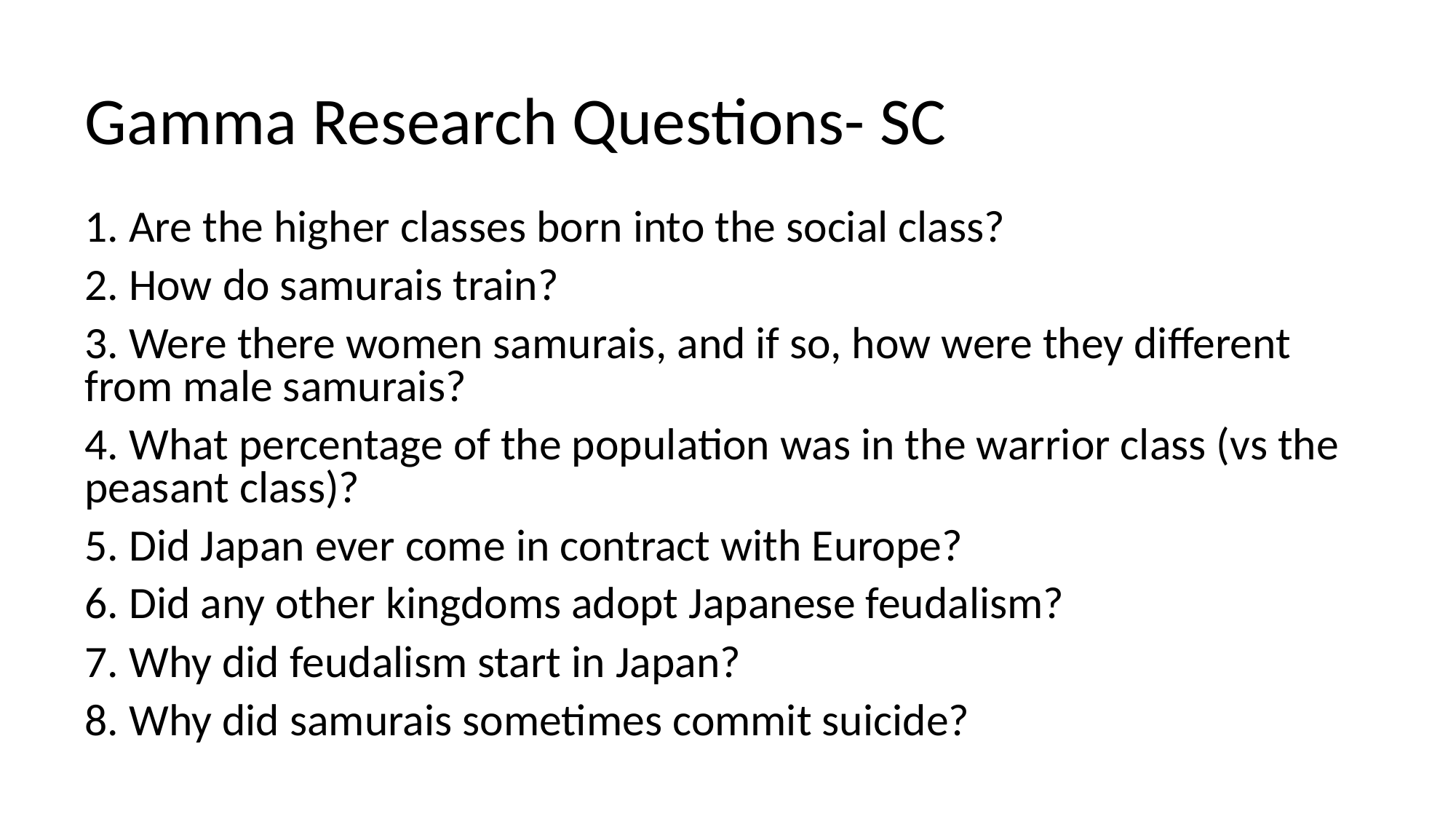

# Gamma Research Questions- SC
1. Are the higher classes born into the social class?
2. How do samurais train?
3. Were there women samurais, and if so, how were they different from male samurais?
4. What percentage of the population was in the warrior class (vs the peasant class)?
5. Did Japan ever come in contract with Europe?
6. Did any other kingdoms adopt Japanese feudalism?
7. Why did feudalism start in Japan?
8. Why did samurais sometimes commit suicide?